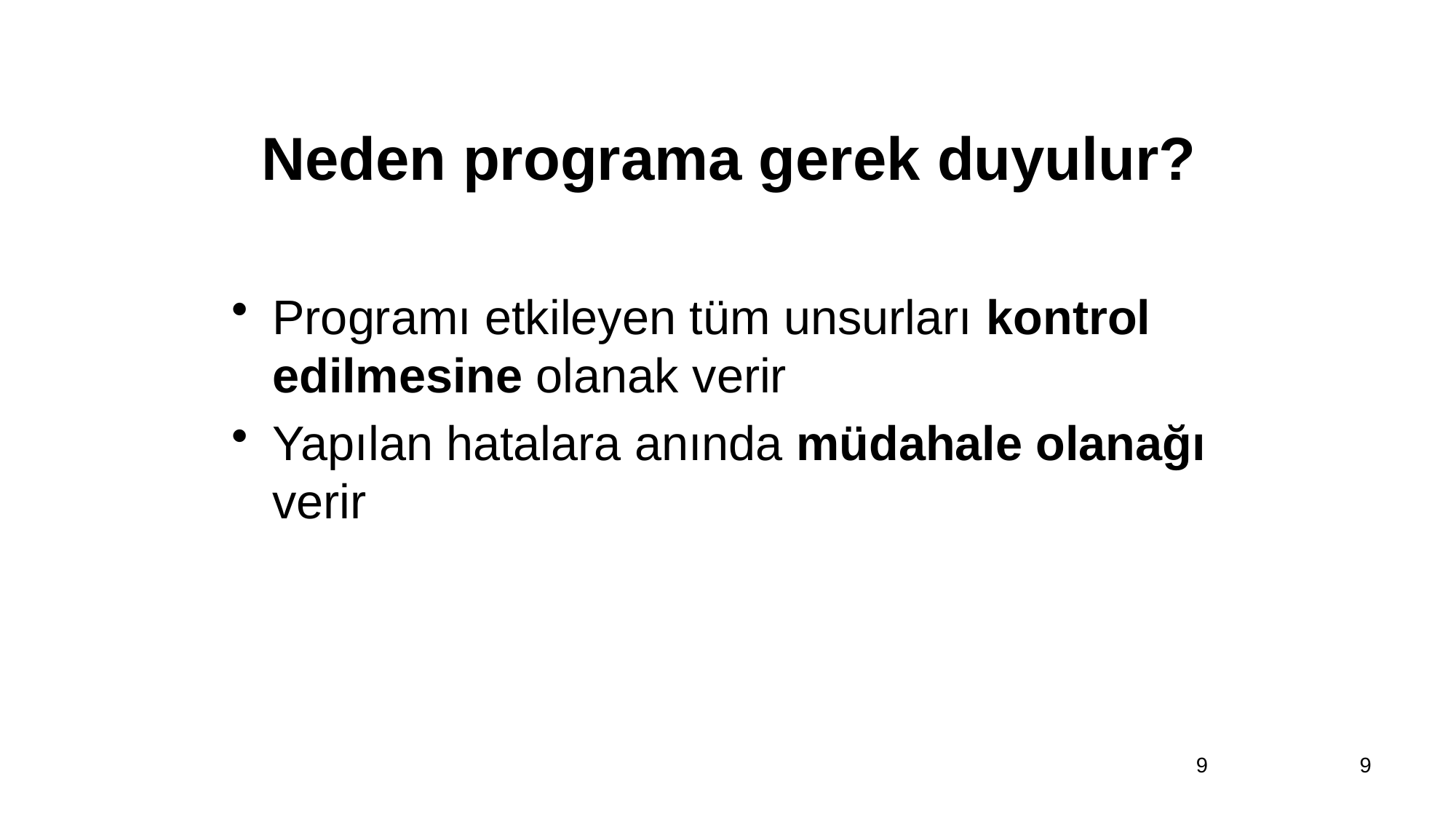

Neden programa gerek duyulur?
Programı etkileyen tüm unsurları kontrol edilmesine olanak verir
Yapılan hatalara anında müdahale olanağı verir
9
9